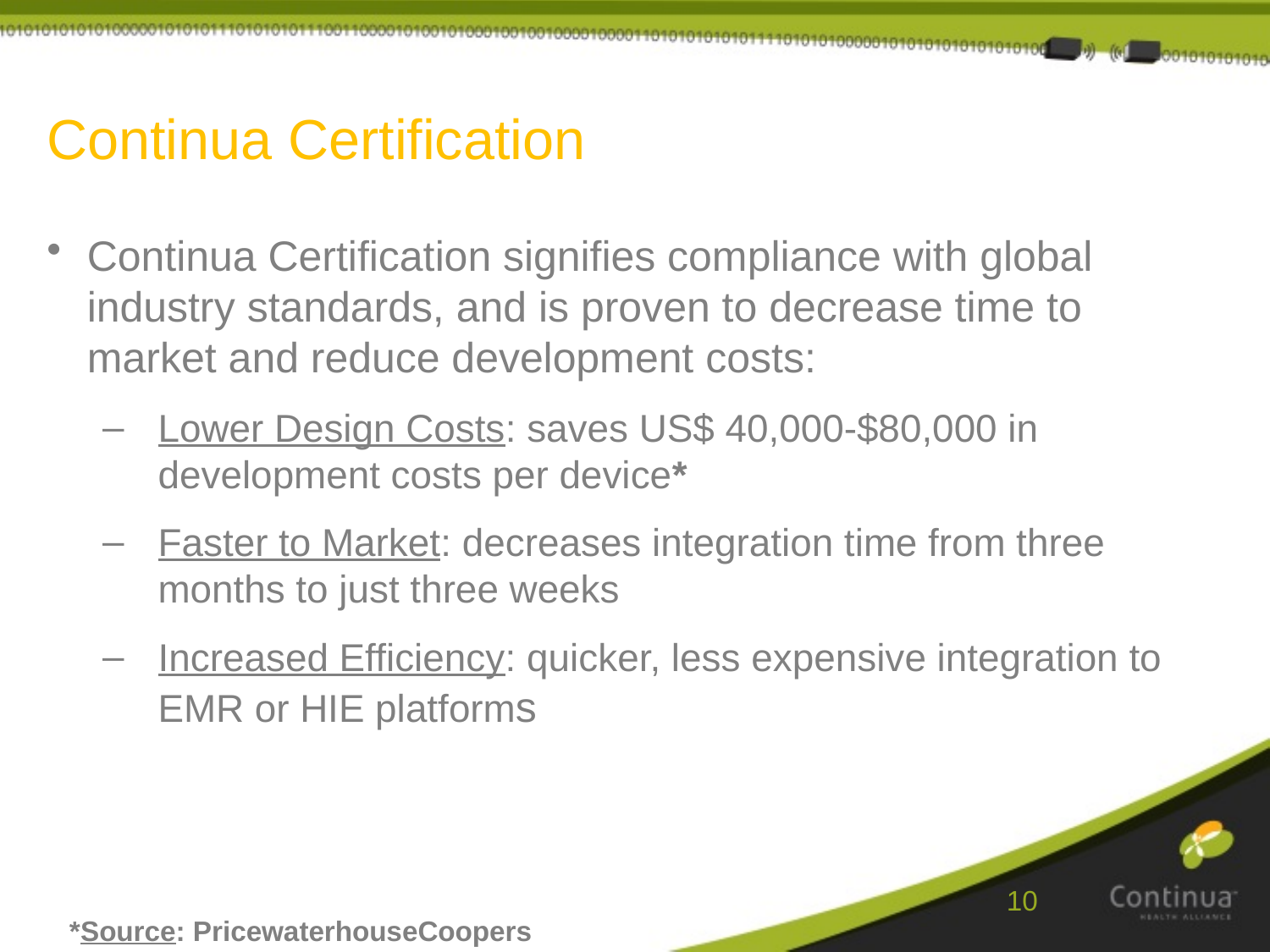

# Continua Certification
Continua Certification signifies compliance with global industry standards, and is proven to decrease time to market and reduce development costs:
Lower Design Costs: saves US$ 40,000-$80,000 in development costs per device*
Faster to Market: decreases integration time from three months to just three weeks
Increased Efficiency: quicker, less expensive integration to EMR or HIE platforms
*Source: PricewaterhouseCoopers